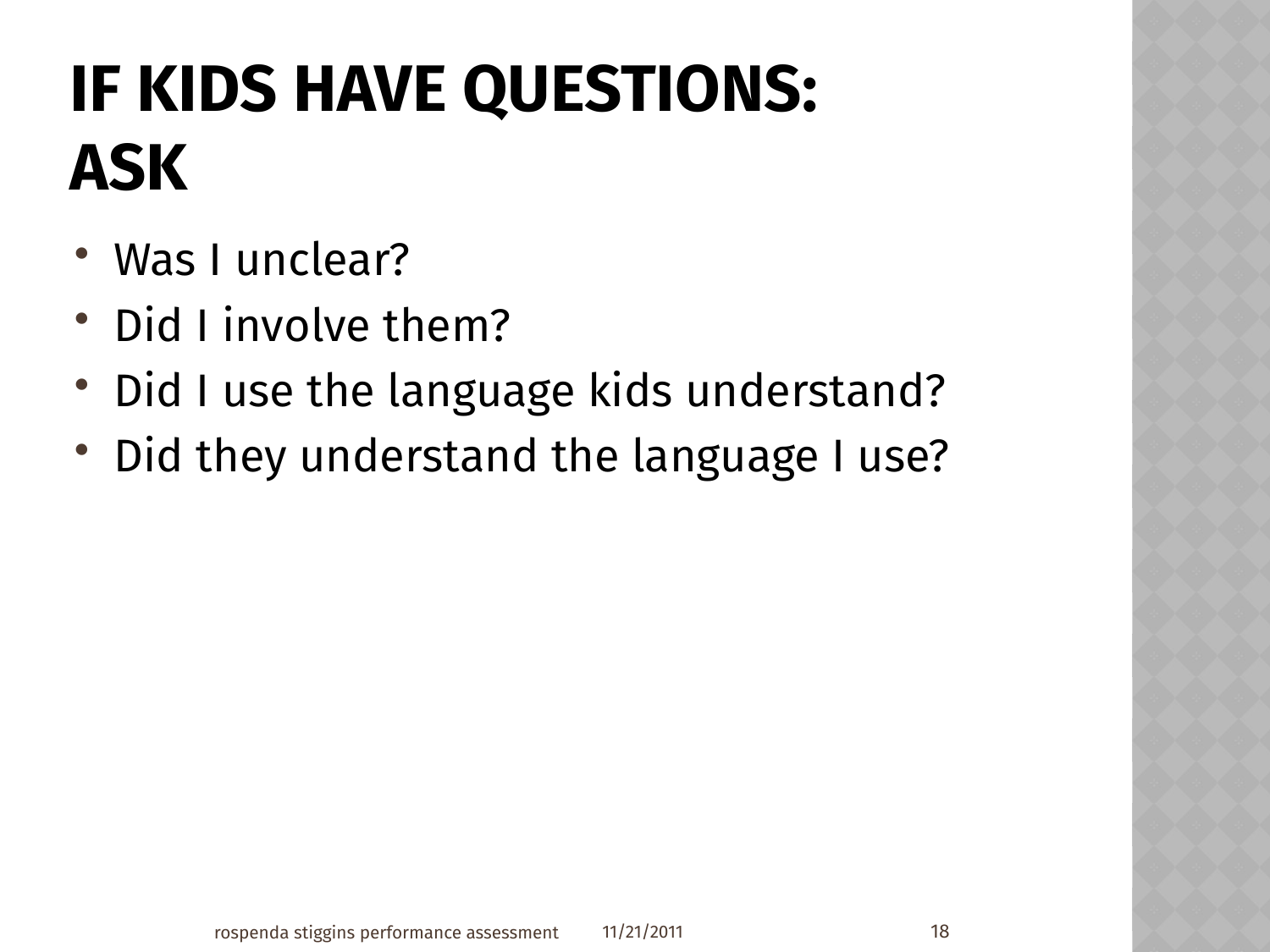

# If kids have questions: Ask
Was I unclear?
Did I involve them?
Did I use the language kids understand?
Did they understand the language I use?
18
rospenda stiggins performance assessment
11/21/2011